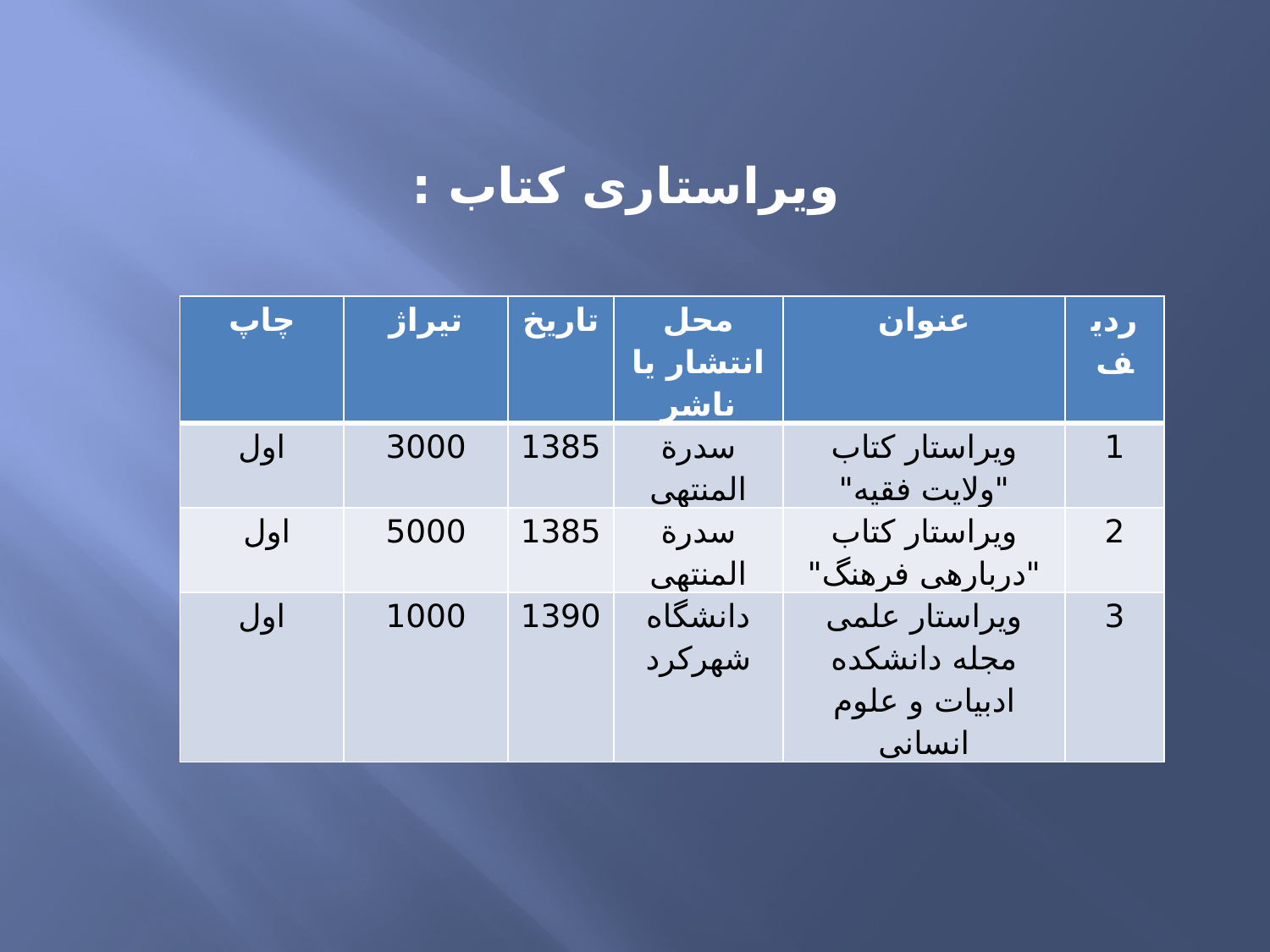

ویراستاری کتاب :

| چاپ | تیراژ | تاریخ | محل انتشار یا ناشر | عنوان | ردیف |
| --- | --- | --- | --- | --- | --- |
| اول | 3000 | 1385 | سدرة المنتهی | ویراستار کتاب "ولایت فقیه" | 1 |
| اول | 5000 | 1385 | سدرة المنتهی | ویراستار کتاب "درباره­ی فرهنگ" | 2 |
| اول | 1000 | 1390 | دانشگاه شهرکرد | ویراستار علمی مجله دانشکده ادبیات و علوم انسانی | 3 |